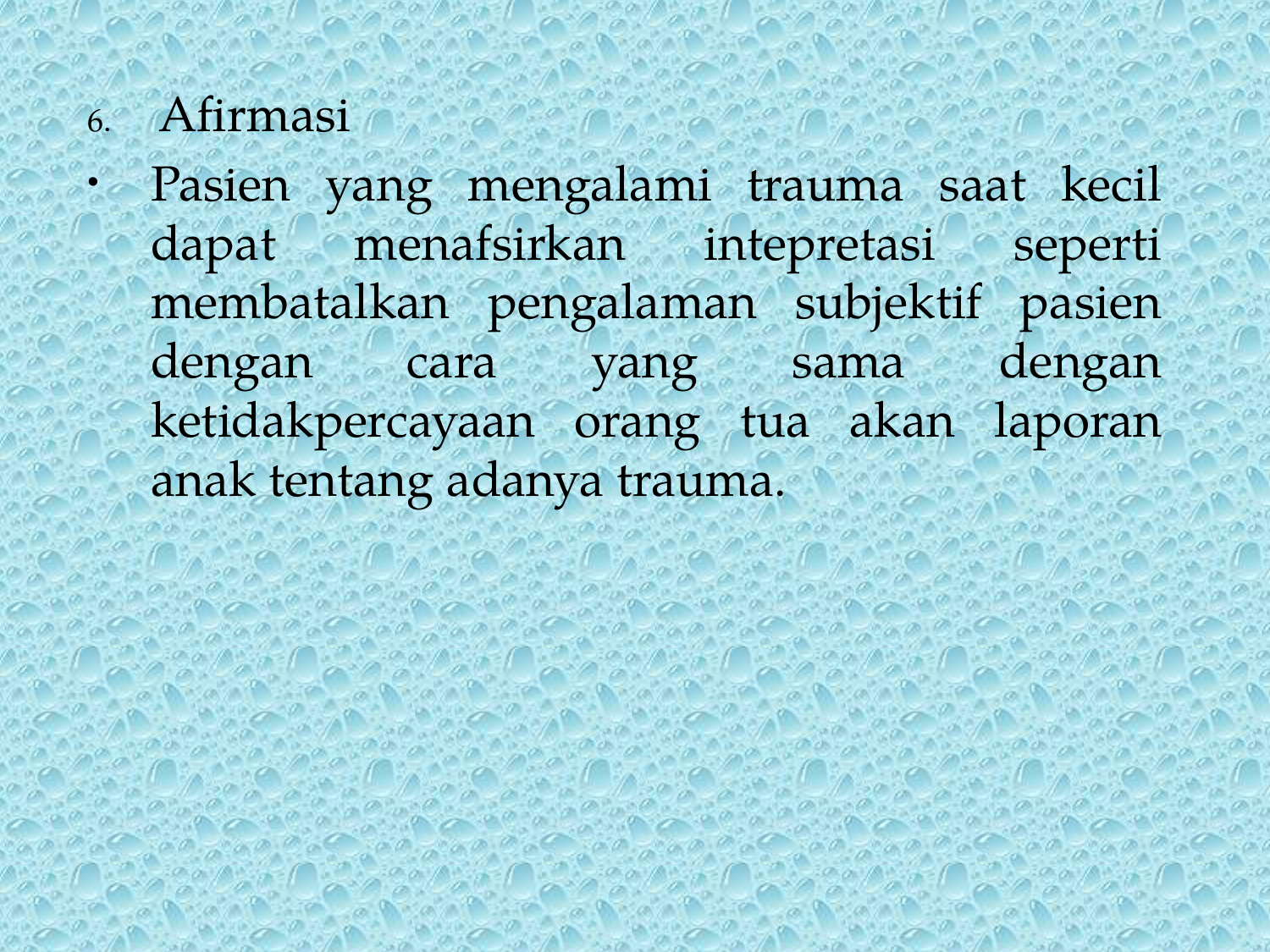

Afirmasi
Pasien yang mengalami trauma saat kecil dapat menafsirkan intepretasi seperti membatalkan pengalaman subjektif pasien dengan cara yang sama dengan ketidakpercayaan orang tua akan laporan anak tentang adanya trauma.